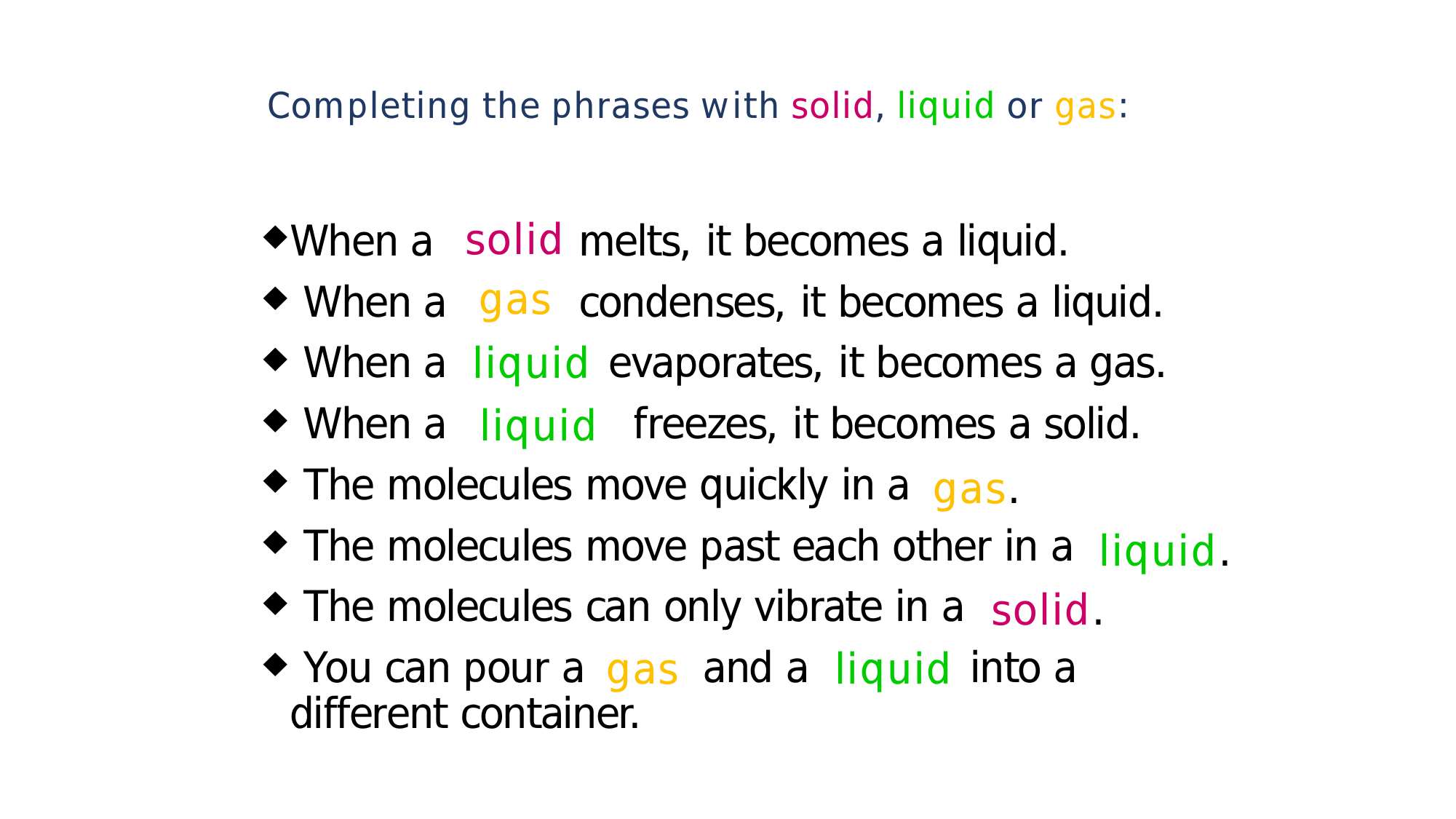

# Completing the phrases with solid, liquid or gas:
 solid
When a           melts, it becomes a liquid.
 When a          condenses, it becomes a liquid.
 When a             evaporates, it becomes a gas.
 When a               freezes, it becomes a solid.
 The molecules move quickly in a
 The molecules move past each other in a
 The molecules can only vibrate in a
 You can pour a         and a             into a different container.

 gas
 liquid
liquid
gas.
 liquid.
 solid.
gas
liquid